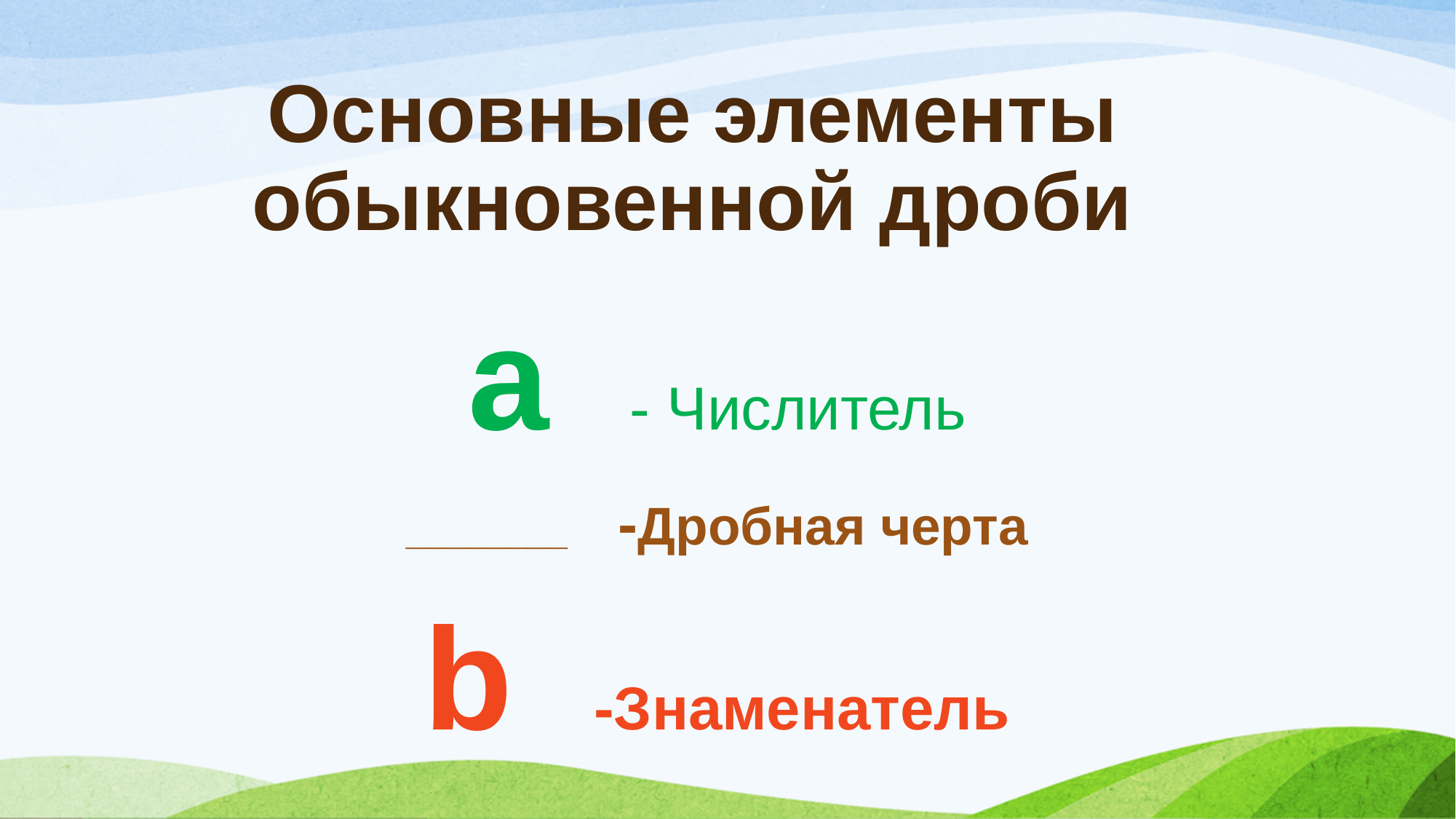

# Основные элементы обыкновенной дроби
а  - Числитель
________     -Дробная черта
b  -Знаменатель